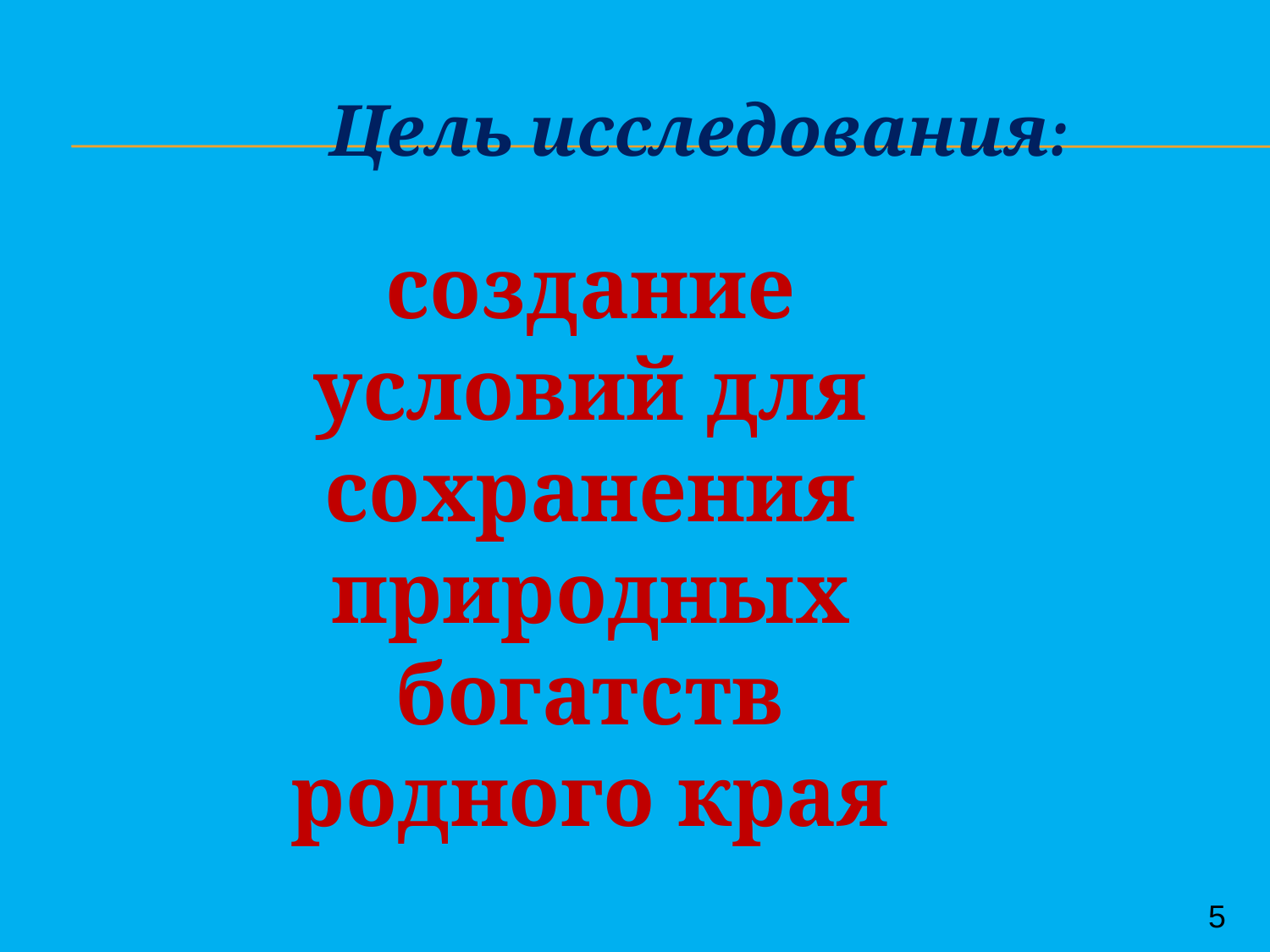

Цель исследования:
создание условий для сохранения природных богатств родного края
5